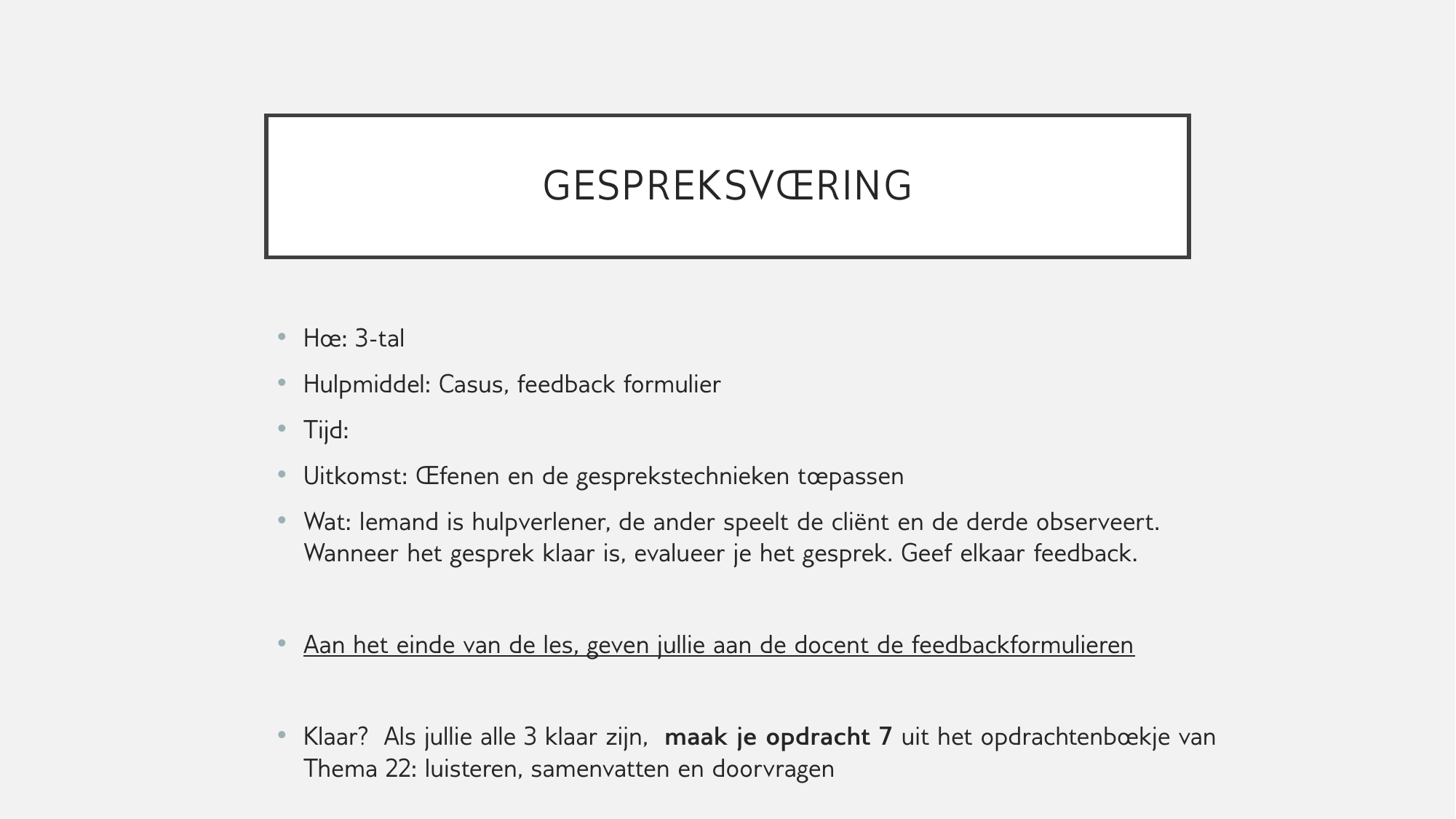

# Gespreksvoering
Hoe: 3-tal
Hulpmiddel: Casus, feedback formulier
Tijd:
Uitkomst: Oefenen en de gesprekstechnieken toepassen
Wat: Iemand is hulpverlener, de ander speelt de cliënt en de derde observeert.  Wanneer het gesprek klaar is, evalueer je het gesprek. Geef elkaar feedback.

Aan het einde van de les, geven jullie aan de docent de feedbackformulieren

Klaar?  Als jullie alle 3 klaar zijn,  maak je opdracht 7 uit het opdrachtenboekje van Thema 22: luisteren, samenvatten en doorvragen